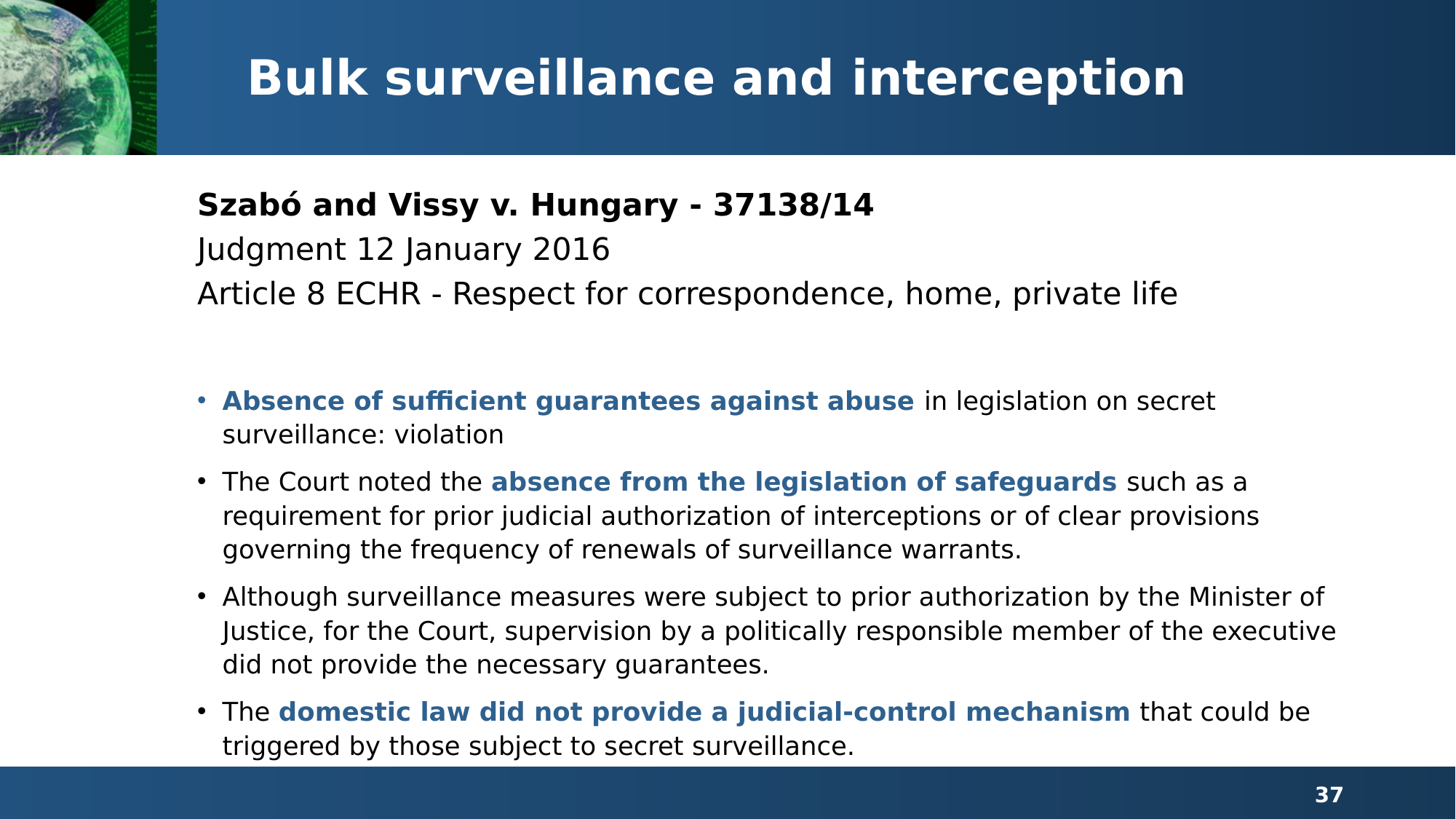

Bulk surveillance and interception
Szabó and Vissy v. Hungary - 37138/14
Judgment 12 January 2016
Article 8 ECHR - Respect for correspondence, home, private life

Absence of sufficient guarantees against abuse in legislation on secret surveillance: violation
The Court noted the absence from the legislation of safeguards such as a requirement for prior judicial authorization of interceptions or of clear provisions governing the frequency of renewals of surveillance warrants.
Although surveillance measures were subject to prior authorization by the Minister of Justice, for the Court, supervision by a politically responsible member of the executive did not provide the necessary guarantees.
The domestic law did not provide a judicial-control mechanism that could be triggered by those subject to secret surveillance.

37